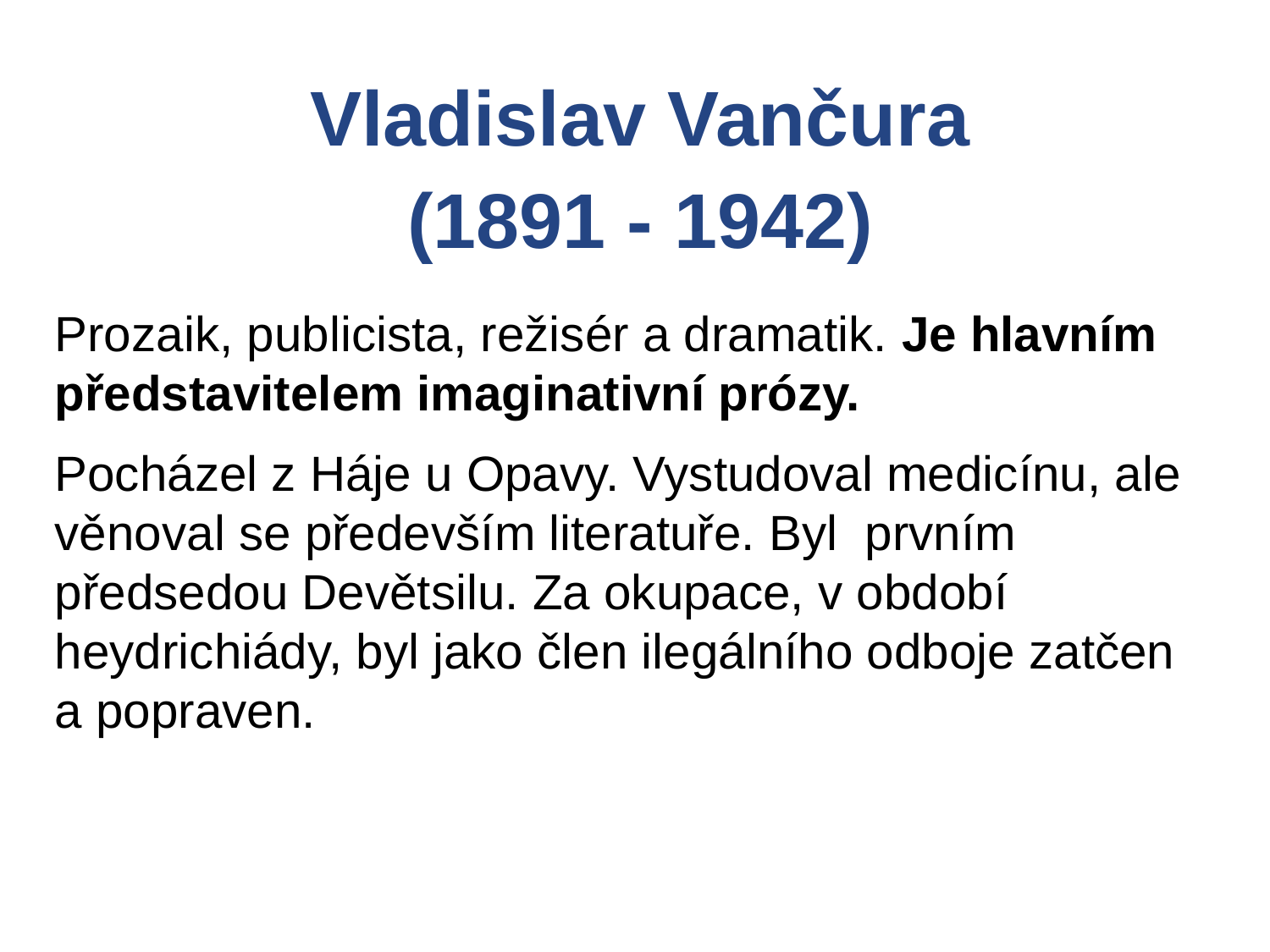

Vladislav Vančura
(1891 - 1942)
Prozaik, publicista, režisér a dramatik. Je hlavním představitelem imaginativní prózy.
Pocházel z Háje u Opavy. Vystudoval medicínu, ale věnoval se především literatuře. Byl  prvním předsedou Devětsilu. Za okupace, v období heydrichiády, byl jako člen ilegálního odboje zatčen a popraven.